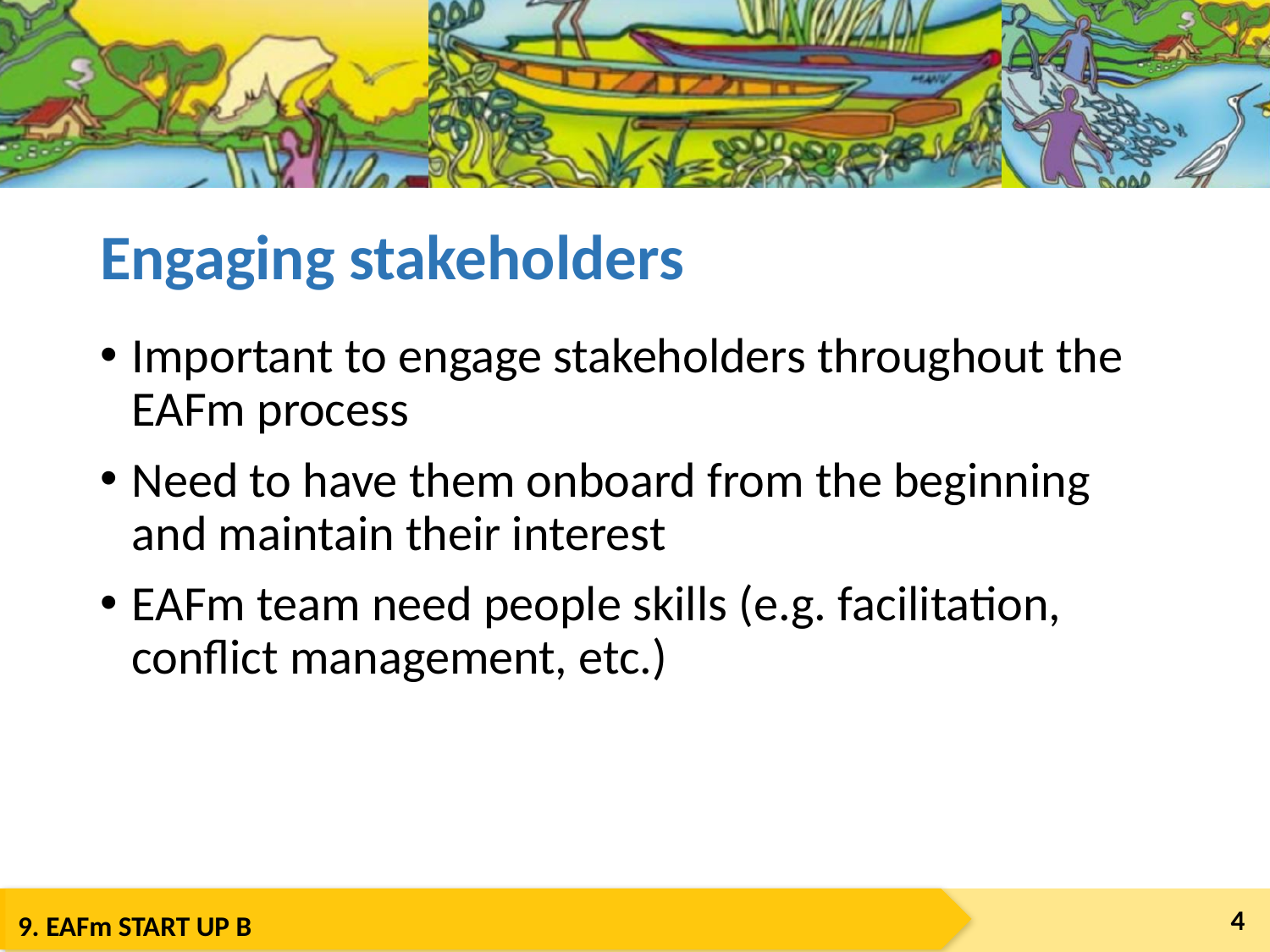

# Engaging stakeholders
Important to engage stakeholders throughout the EAFm process
Need to have them onboard from the beginning and maintain their interest
EAFm team need people skills (e.g. facilitation,  conflict management, etc.)

4